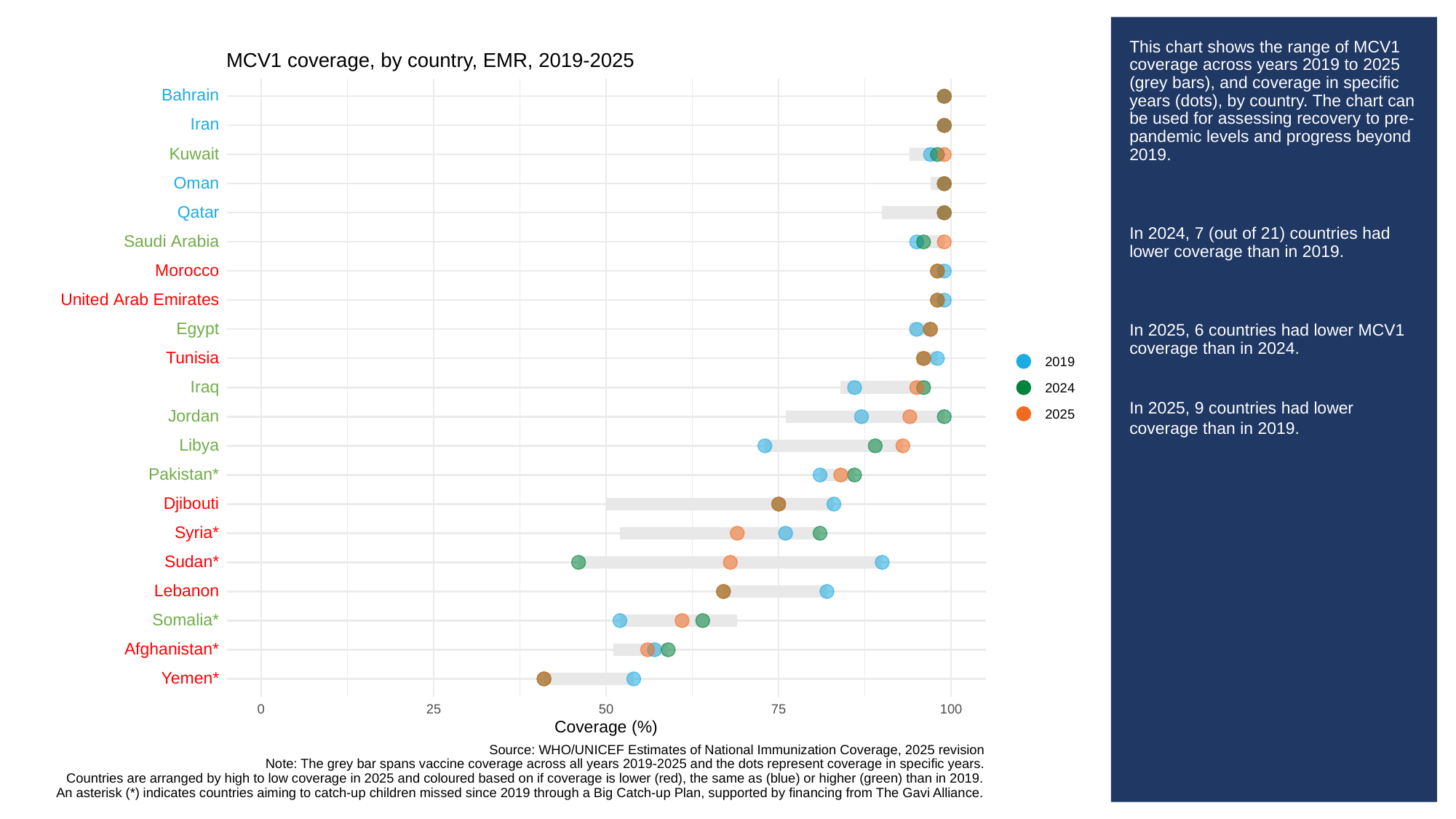

# This chart shows the range of MCV1 coverage across years 2019 to 2025 (grey bars), and coverage in specific years (dots), by country. The chart can be used for assessing recovery to pre-pandemic levels and progress beyond 2019.

In 2024, 7 (out of 21) countries had lower coverage than in 2019.

In 2025, 6 countries had lower MCV1 coverage than in 2024.

In 2025, 9 countries had lower coverage than in 2019.

MCV1 coverage, by country, EMR, 2019-2025

Bahrain

Iran

Kuwait

Oman

Qatar

Saudi
Arabia

Morocco

United
Arab
Emirates

Egypt

Tunisia

2019

Iraq

2024

Jordan
2025

Libya

Pakistan*

Djibouti

Syria*

Sudan*

Lebanon

Somalia*

Afghanistan*

Yemen*

0
25
50
75
100
Coverage (%)
Source: WHO/UNICEF Estimates of National Immunization Coverage, 2025 revision
Note: The grey bar spans vaccine coverage across all years 2019-2025 and the dots represent coverage in specific years.
Countries are arranged by high to low coverage in 2025 and coloured based on if coverage is lower (red), the same as (blue) or higher (green) than in 2019.
An asterisk (*) indicates countries aiming to catch-up children missed since 2019 through a Big Catch-up Plan, supported by financing from The Gavi Alliance.